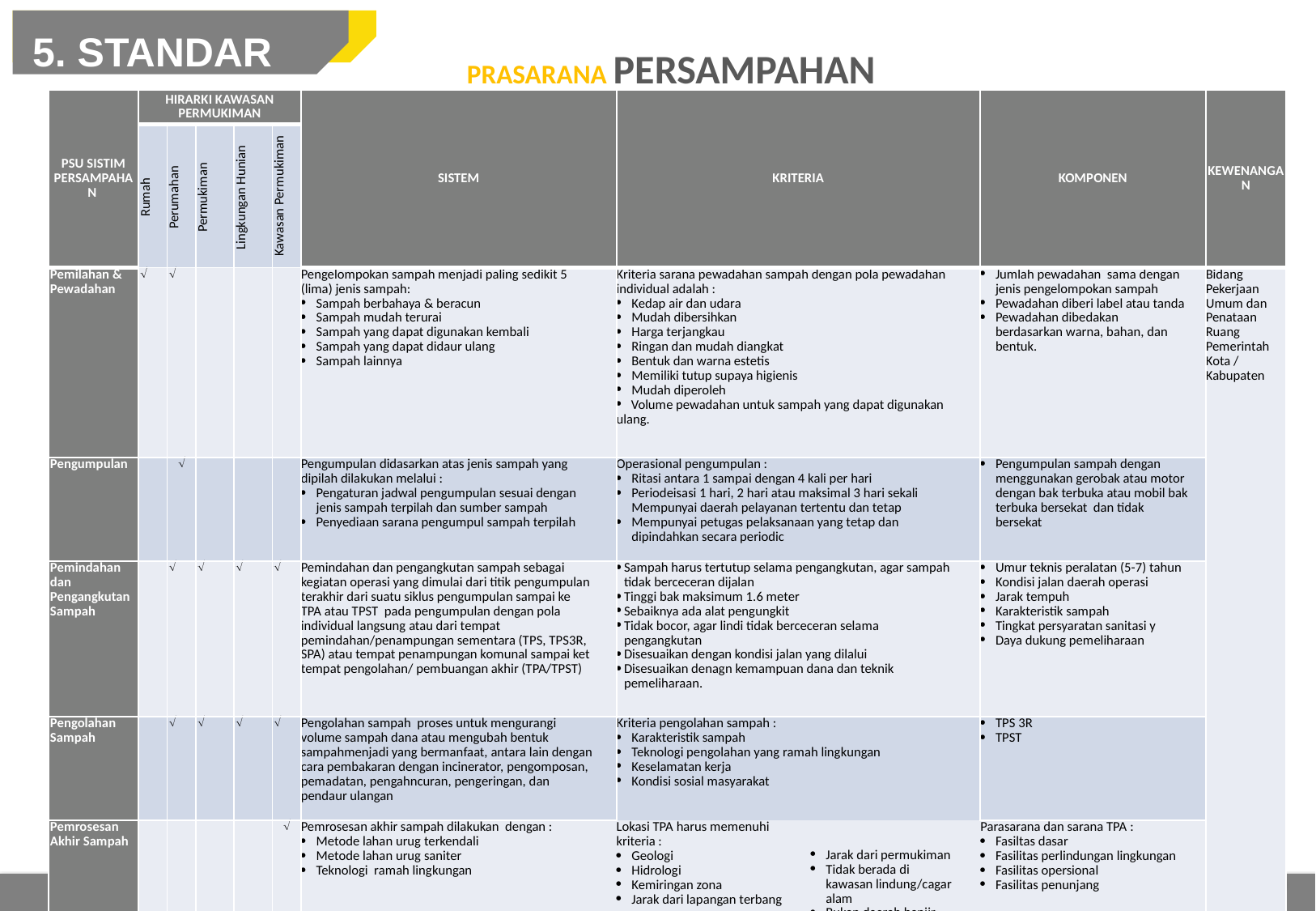

5. STANDAR TEKNIS
PRASARANA PERSAMPAHAN
| PSU SISTIM PERSAMPAHAN | HIRARKI KAWASAN PERMUKIMAN |  |  |  |  | SISTEM | KRITERIA |  | KOMPONEN | KEWENANGAN |
| --- | --- | --- | --- | --- | --- | --- | --- | --- | --- | --- |
|  | Rumah | Perumahan | Permukiman | Lingkungan Hunian | Kawasan Permukiman |  |  |  |  |  |
| Pemilahan & Pewadahan | √ | √ |  |  |  | Pengelompokan sampah menjadi paling sedikit 5 (lima) jenis sampah: Sampah berbahaya & beracun Sampah mudah terurai Sampah yang dapat digunakan kembali Sampah yang dapat didaur ulang Sampah lainnya | Kriteria sarana pewadahan sampah dengan pola pewadahan individual adalah : Kedap air dan udara Mudah dibersihkan Harga terjangkau Ringan dan mudah diangkat Bentuk dan warna estetis Memiliki tutup supaya higienis Mudah diperoleh Volume pewadahan untuk sampah yang dapat digunakan ulang. |  | Jumlah pewadahan sama dengan jenis pengelompokan sampah Pewadahan diberi label atau tanda Pewadahan dibedakan berdasarkan warna, bahan, dan bentuk. | Bidang Pekerjaan Umum dan Penataan Ruang Pemerintah Kota / Kabupaten |
| Pengumpulan |  | √ |  |  |  | Pengumpulan didasarkan atas jenis sampah yang dipilah dilakukan melalui : Pengaturan jadwal pengumpulan sesuai dengan jenis sampah terpilah dan sumber sampah Penyediaan sarana pengumpul sampah terpilah | Operasional pengumpulan : Ritasi antara 1 sampai dengan 4 kali per hari Periodeisasi 1 hari, 2 hari atau maksimal 3 hari sekali Mempunyai daerah pelayanan tertentu dan tetap Mempunyai petugas pelaksanaan yang tetap dan dipindahkan secara periodic |  | Pengumpulan sampah dengan menggunakan gerobak atau motor dengan bak terbuka atau mobil bak terbuka bersekat dan tidak bersekat |  |
| Pemindahan dan Pengangkutan Sampah |  | √ | √ | √ | √ | Pemindahan dan pengangkutan sampah sebagai kegiatan operasi yang dimulai dari titik pengumpulan terakhir dari suatu siklus pengumpulan sampai ke TPA atau TPST pada pengumpulan dengan pola individual langsung atau dari tempat pemindahan/penampungan sementara (TPS, TPS3R, SPA) atau tempat penampungan komunal sampai ket tempat pengolahan/ pembuangan akhir (TPA/TPST) | Sampah harus tertutup selama pengangkutan, agar sampah tidak berceceran dijalan Tinggi bak maksimum 1.6 meter Sebaiknya ada alat pengungkit Tidak bocor, agar lindi tidak berceceran selama pengangkutan Disesuaikan dengan kondisi jalan yang dilalui Disesuaikan denagn kemampuan dana dan teknik pemeliharaan. |  | Umur teknis peralatan (5-7) tahun Kondisi jalan daerah operasi Jarak tempuh Karakteristik sampah Tingkat persyaratan sanitasi y Daya dukung pemeliharaan |  |
| Pengolahan Sampah |  | √ | √ | √ | √ | Pengolahan sampah proses untuk mengurangi volume sampah dana atau mengubah bentuk sampahmenjadi yang bermanfaat, antara lain dengan cara pembakaran dengan incinerator, pengomposan, pemadatan, pengahncuran, pengeringan, dan pendaur ulangan | Kriteria pengolahan sampah : Karakteristik sampah Teknologi pengolahan yang ramah lingkungan Keselamatan kerja Kondisi sosial masyarakat |  | TPS 3R TPST |  |
| Pemrosesan Akhir Sampah |  |  |  |  | √ | Pemrosesan akhir sampah dilakukan dengan : Metode lahan urug terkendali Metode lahan urug saniter Teknologi ramah lingkungan | Lokasi TPA harus memenuhi kriteria : Geologi Hidrologi Kemiringan zona Jarak dari lapangan terbang | Jarak dari permukiman Tidak berada di kawasan lindung/cagar alam Bukan daerah banjir periode 25 tahun | Parasarana dan sarana TPA : Fasiltas dasar Fasilitas perlindungan lingkungan Fasilitas opersional Fasilitas penunjang |  |

2
1

Sumber: Peraturan Menteri Pekerjaan Umum Dan Perumahan Rakyat Nomor 03/PRT/M/2013 Tentang Penyelenggaraan Prasarana dan sarana Persampahan  dalam penanganan sampah rumah tangga dan Sampah sejenis Rumah Tangga